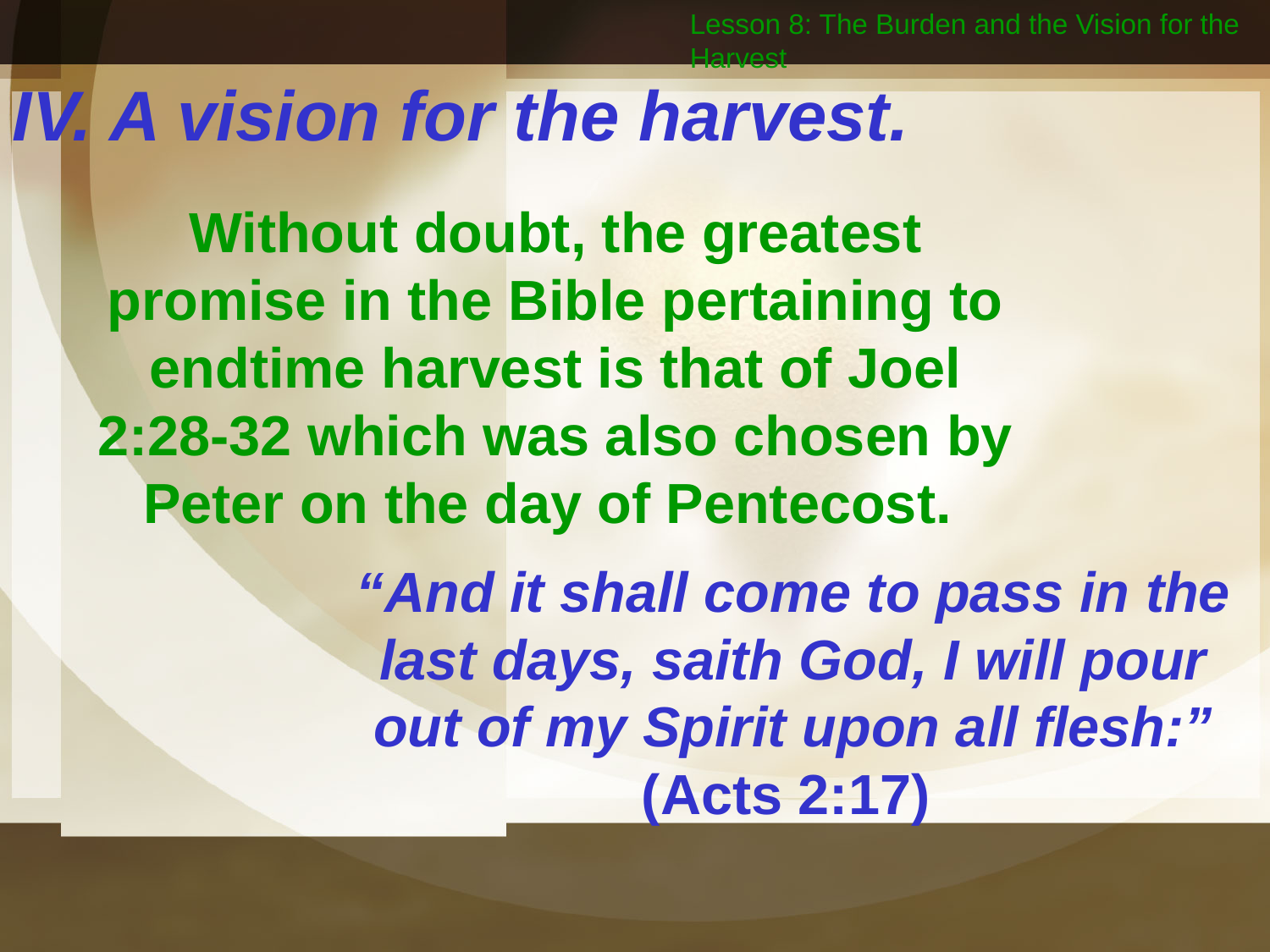

Lesson 8: The Burden and the Vision for the Harvest
IV. A vision for the harvest.
Without doubt, the greatest promise in the Bible pertaining to endtime harvest is that of Joel 2:28-32 which was also chosen by Peter on the day of Pentecost.
“And it shall come to pass in the last days, saith God, I will pour out of my Spirit upon all flesh:” (Acts 2:17)